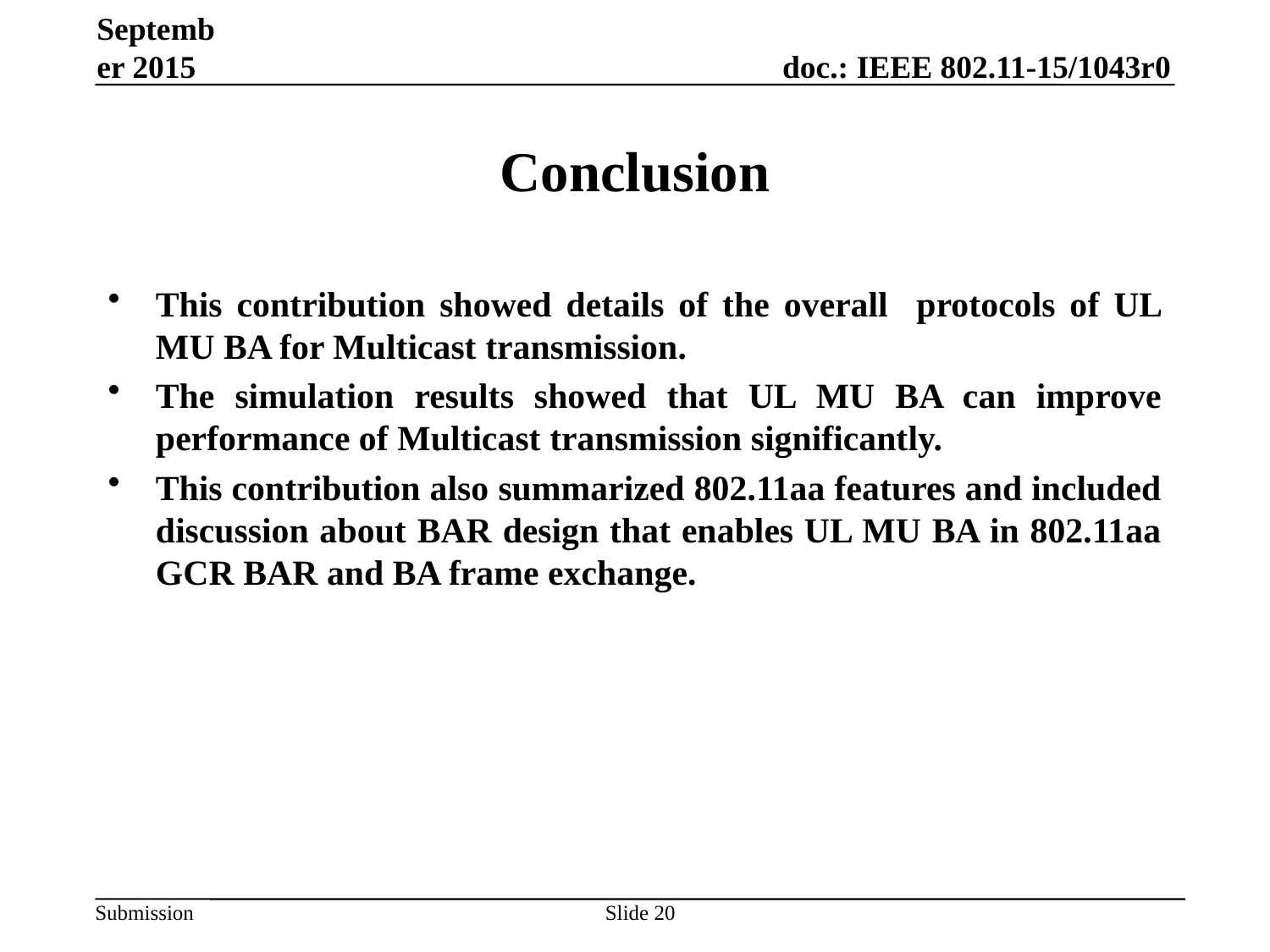

September 2015
# Conclusion
This contribution showed details of the overall  protocols of UL MU BA for Multicast transmission.
The simulation results showed that UL MU BA can improve performance of Multicast transmission significantly.
This contribution also summarized 802.11aa features and included discussion about BAR design that enables UL MU BA in 802.11aa GCR BAR and BA frame exchange.

Slide 20
Yusuke Tanaka, Sony Corporation